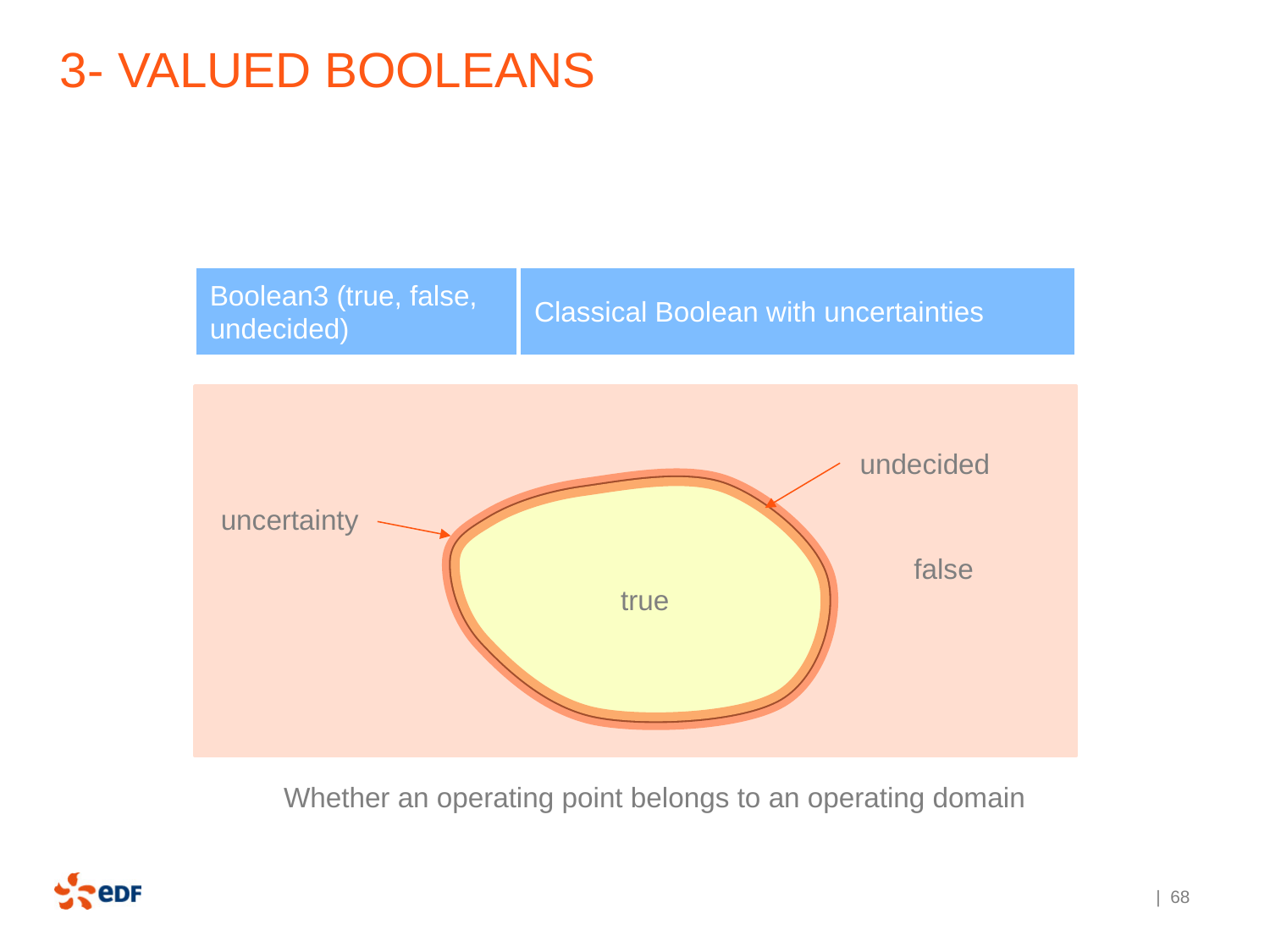

# 3- valued Booleans
Classical Boolean with uncertainties
Boolean3 (true, false, undecided)

undecided

uncertainty
false
true
Whether an operating point belongs to an operating domain